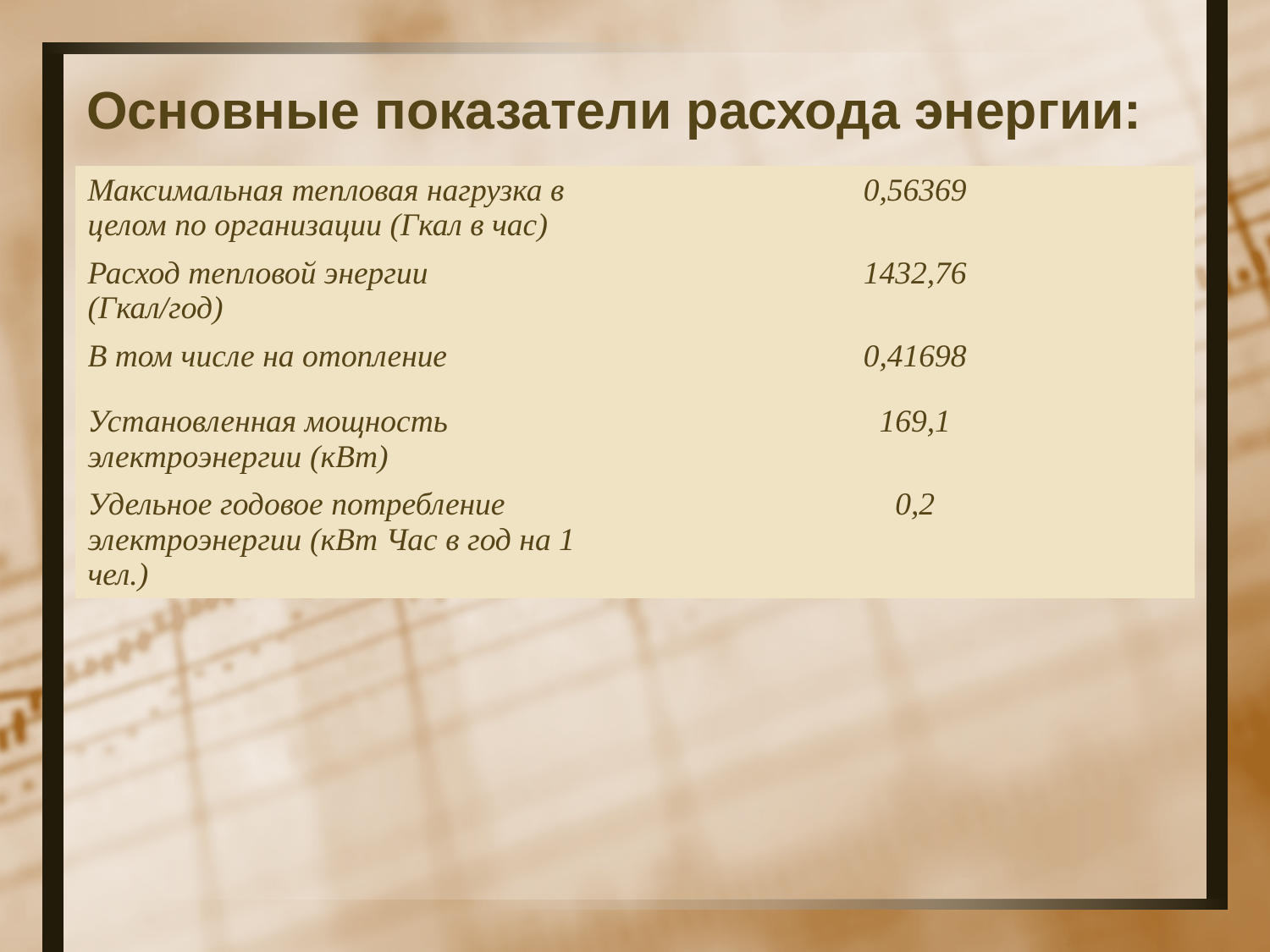

#
Основные показатели расхода энергии:

| Максимальная тепловая нагрузка в целом по организации (Гкал в час) | 0,56369 |
| --- | --- |
| Расход тепловой энергии (Гкал/год) | 1432,76 |
| В том числе на отопление | 0,41698 |
| Установленная мощность электроэнергии (кВт) | 169,1 |
| Удельное годовое потребление электроэнергии (кВт Час в год на 1 чел.) | 0,2 |